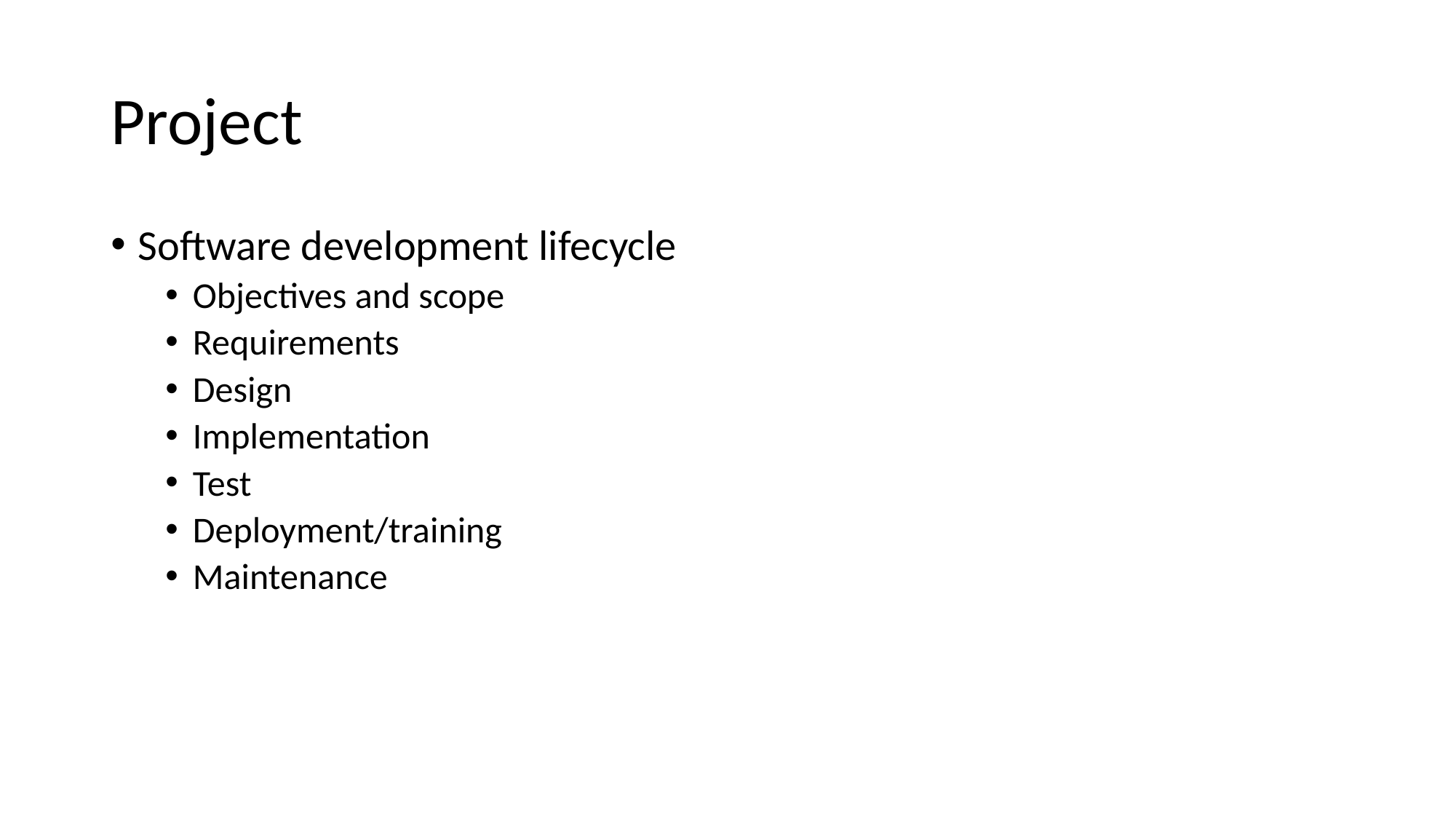

# Project
Software development lifecycle
Objectives and scope
Requirements
Design
Implementation
Test
Deployment/training
Maintenance